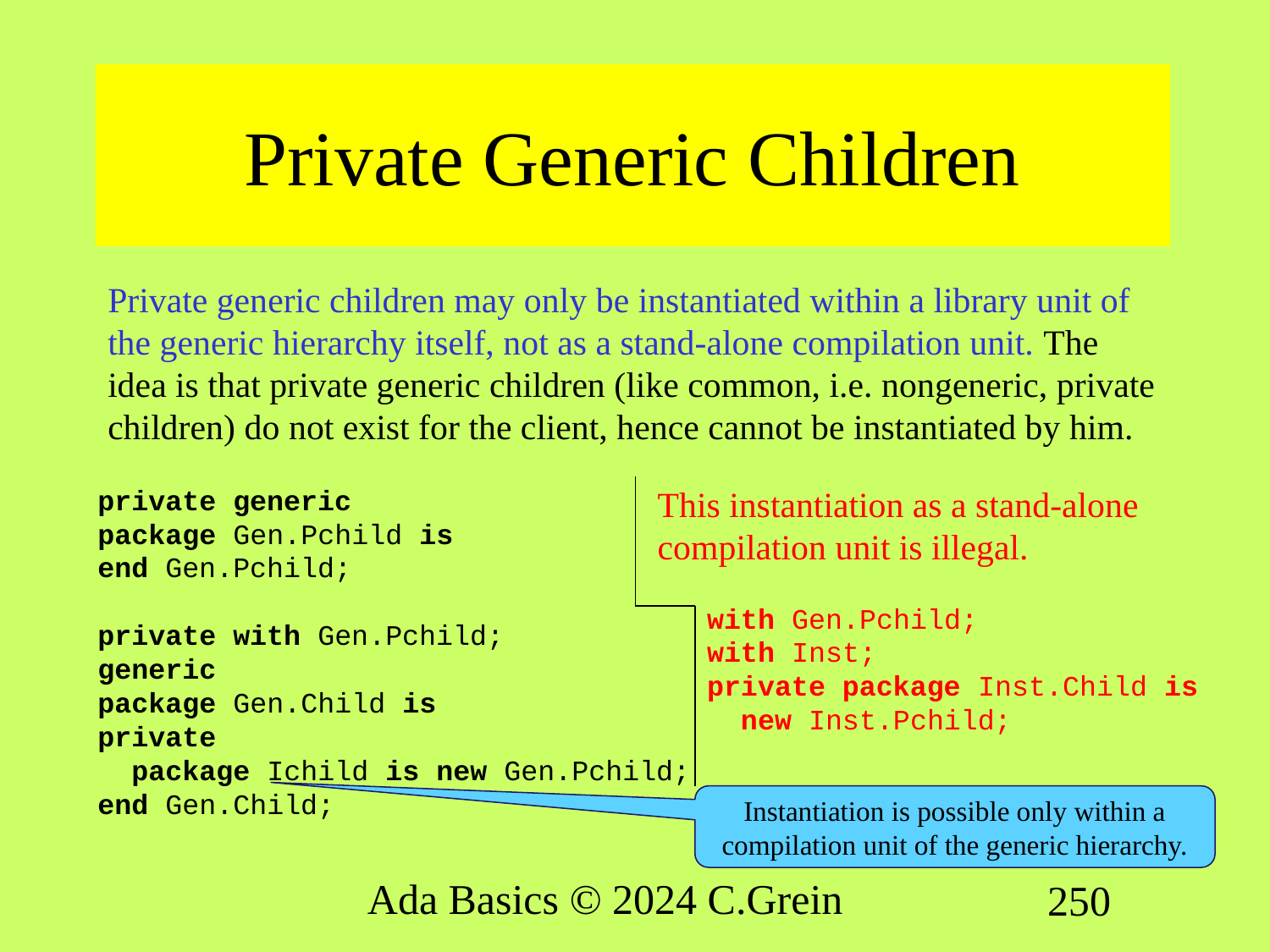

# Private Generic Children
Private generic children may only be instantiated within a library unit of the generic hierarchy itself, not as a stand-alone compilation unit. The idea is that private generic children (like common, i.e. nongeneric, private children) do not exist for the client, hence cannot be instantiated by him.
private generic
package Gen.Pchild is
end Gen.Pchild;

private with Gen.Pchild;
generic
package Gen.Child is
private
  package Ichild is new Gen.Pchild;
end Gen.Child;
This instantiation as a stand-alone compilation unit is illegal.

with Gen.Pchild;
with Inst;
private package Inst.Child is
  new Inst.Pchild;
Instantiation is possible only within a compilation unit of the generic hierarchy.
Ada Basics © 2024 C.Grein
250